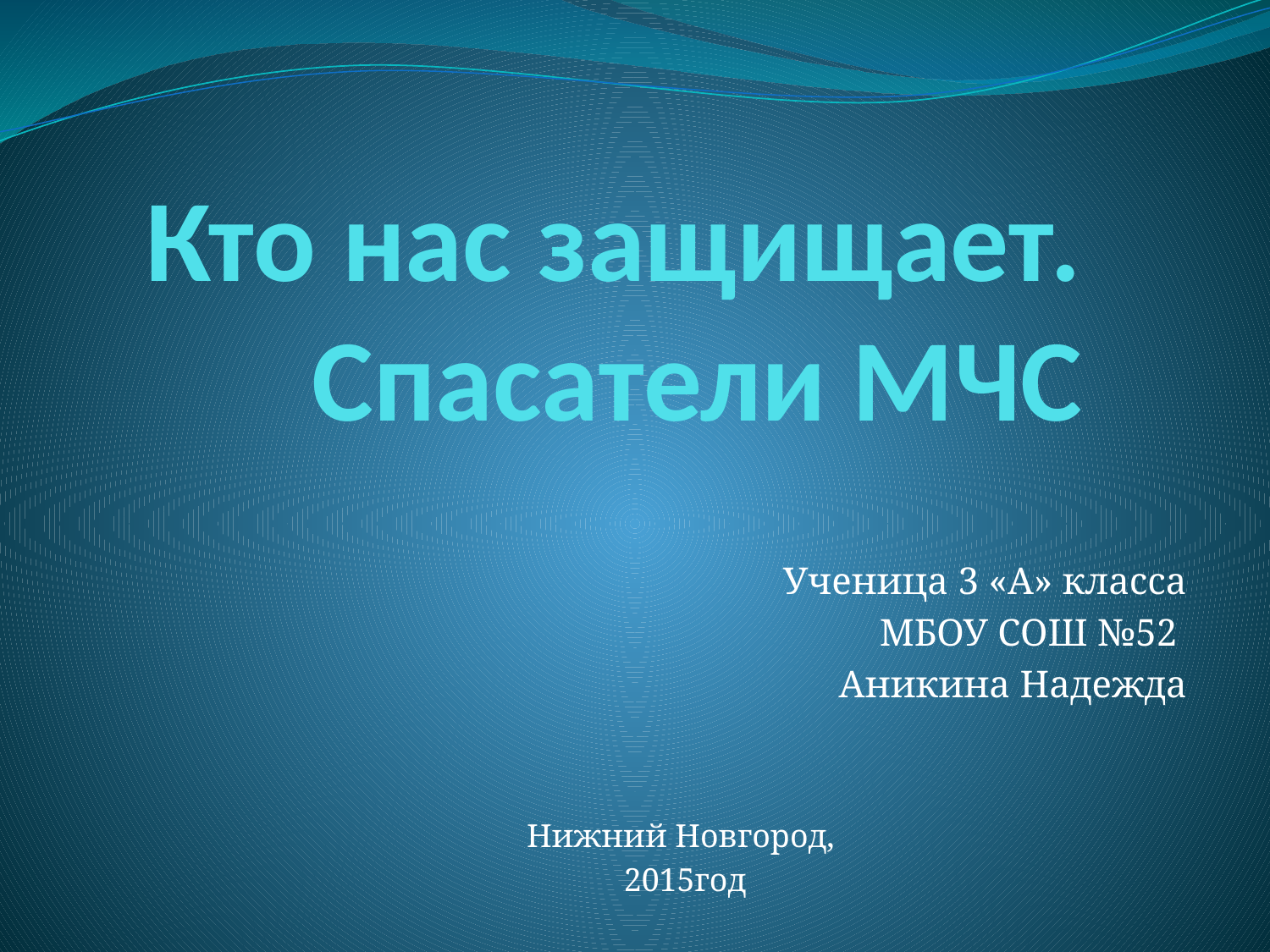

# Кто нас защищает. Спасатели МЧС
Ученица 3 «А» класса
МБОУ СОШ №52
Аникина Надежда

Нижний Новгород,
 2015год